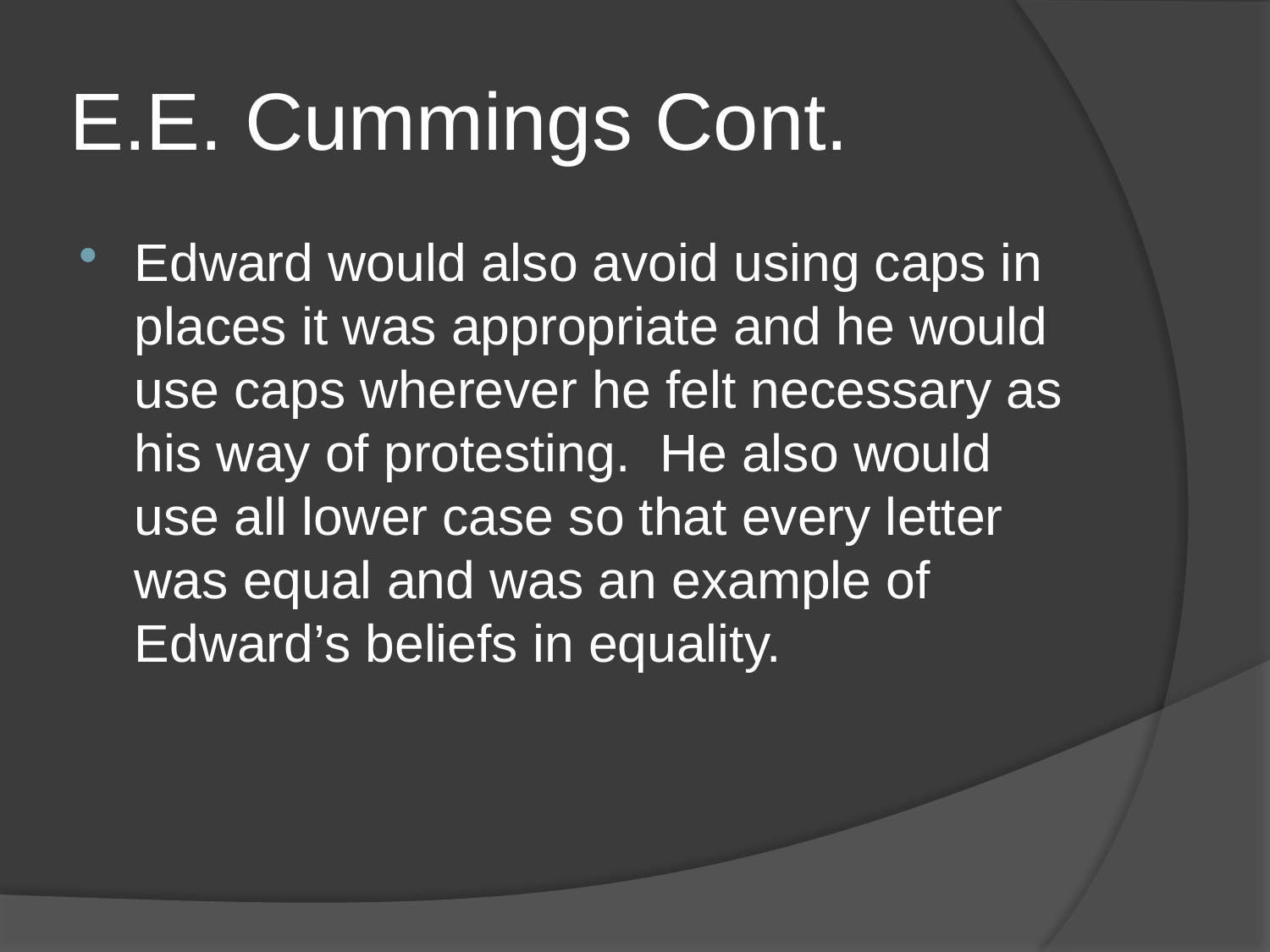

# E.E. Cummings Cont.
Edward would also avoid using caps in places it was appropriate and he would use caps wherever he felt necessary as his way of protesting.  He also would use all lower case so that every letter was equal and was an example of Edward’s beliefs in equality.